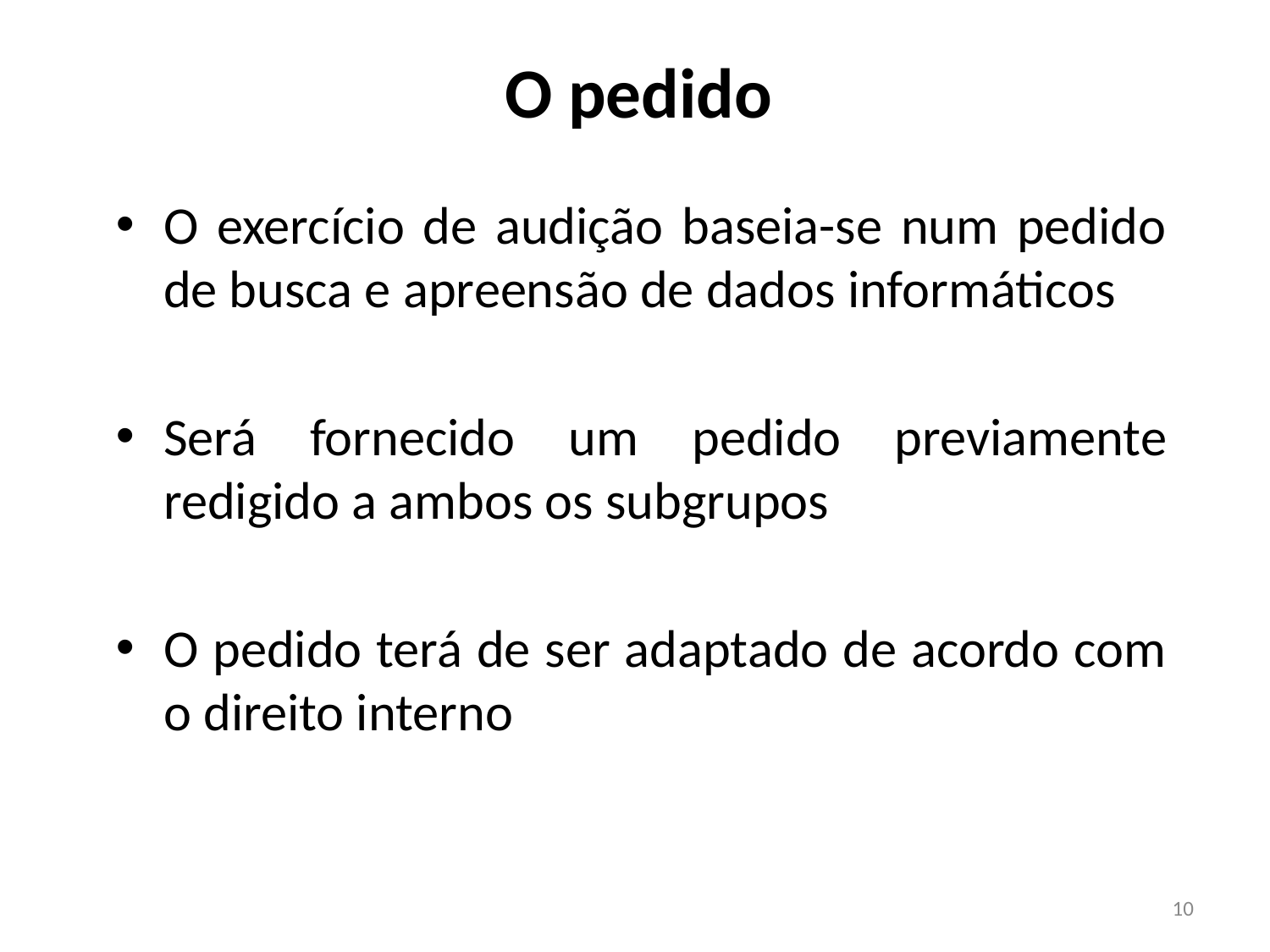

O pedido
O exercício de audição baseia-se num pedido de busca e apreensão de dados informáticos

Será fornecido um pedido previamente redigido a ambos os subgrupos

O pedido terá de ser adaptado de acordo com o direito interno
10